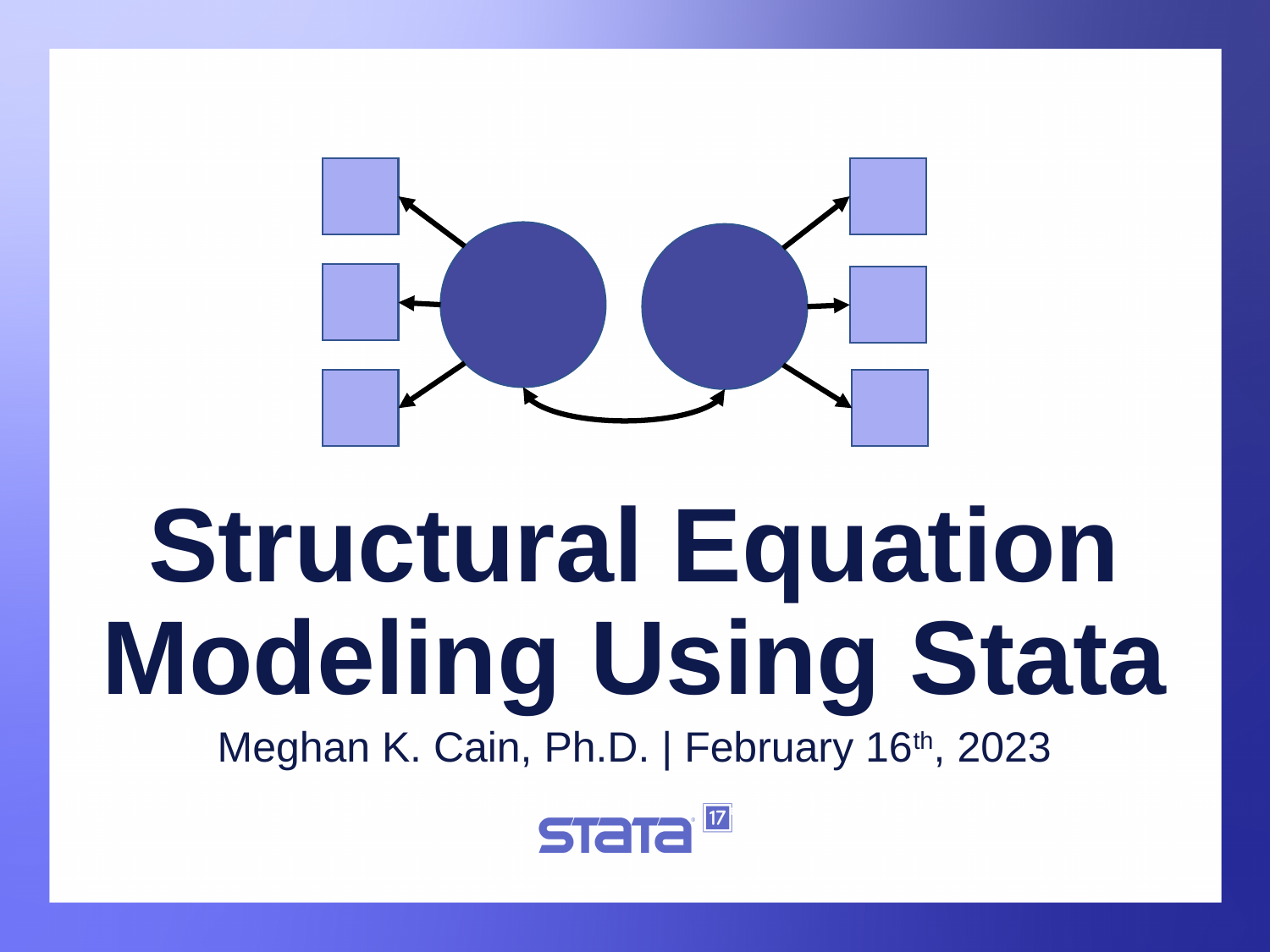

# Structural Equation Modeling Using Stata
Meghan K. Cain, Ph.D. | February 16th, 2023